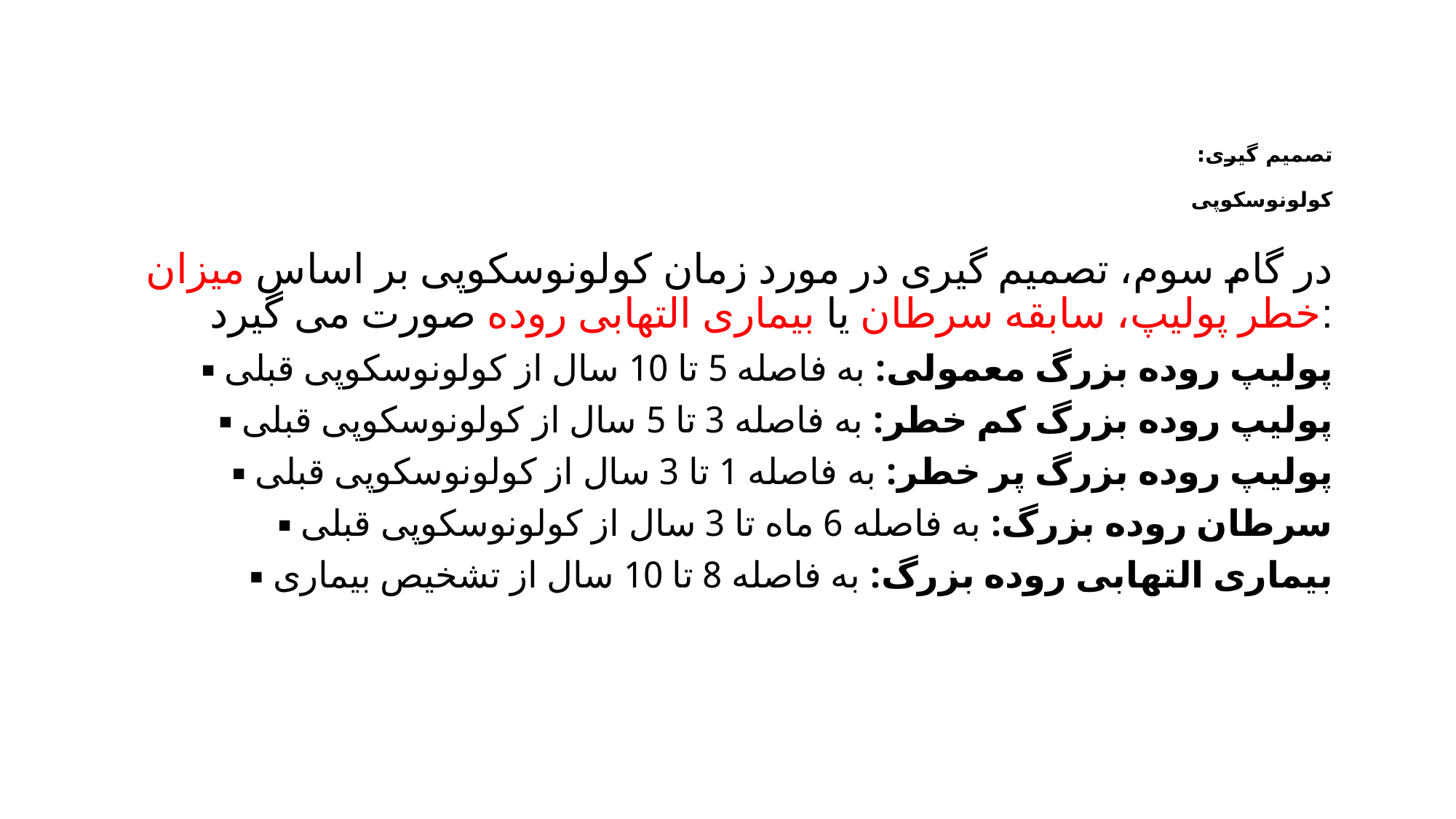

# تصمیم گیری: کولونوسکوپی
در گام سوم، تصمیم گیری در مورد زمان کولونوسکوپی بر اساس میزان خطر پولیپ، سابقه سرطان یا بیماری التهابی روده صورت می گیرد:
▪ پولیپ روده بزرگ معمولی: به فاصله 5 تا 10 سال از کولونوسکوپی قبلی
▪ پولیپ روده بزرگ کم خطر: به فاصله 3 تا 5 سال از کولونوسکوپی قبلی
▪ پولیپ روده بزرگ پر خطر: به فاصله 1 تا 3 سال از کولونوسکوپی قبلی
▪ سرطان روده بزرگ: به فاصله 6 ماه تا 3 سال از کولونوسکوپی قبلی
▪ بیماری التهابی روده بزرگ: به فاصله 8 تا 10 سال از تشخیص بیماری